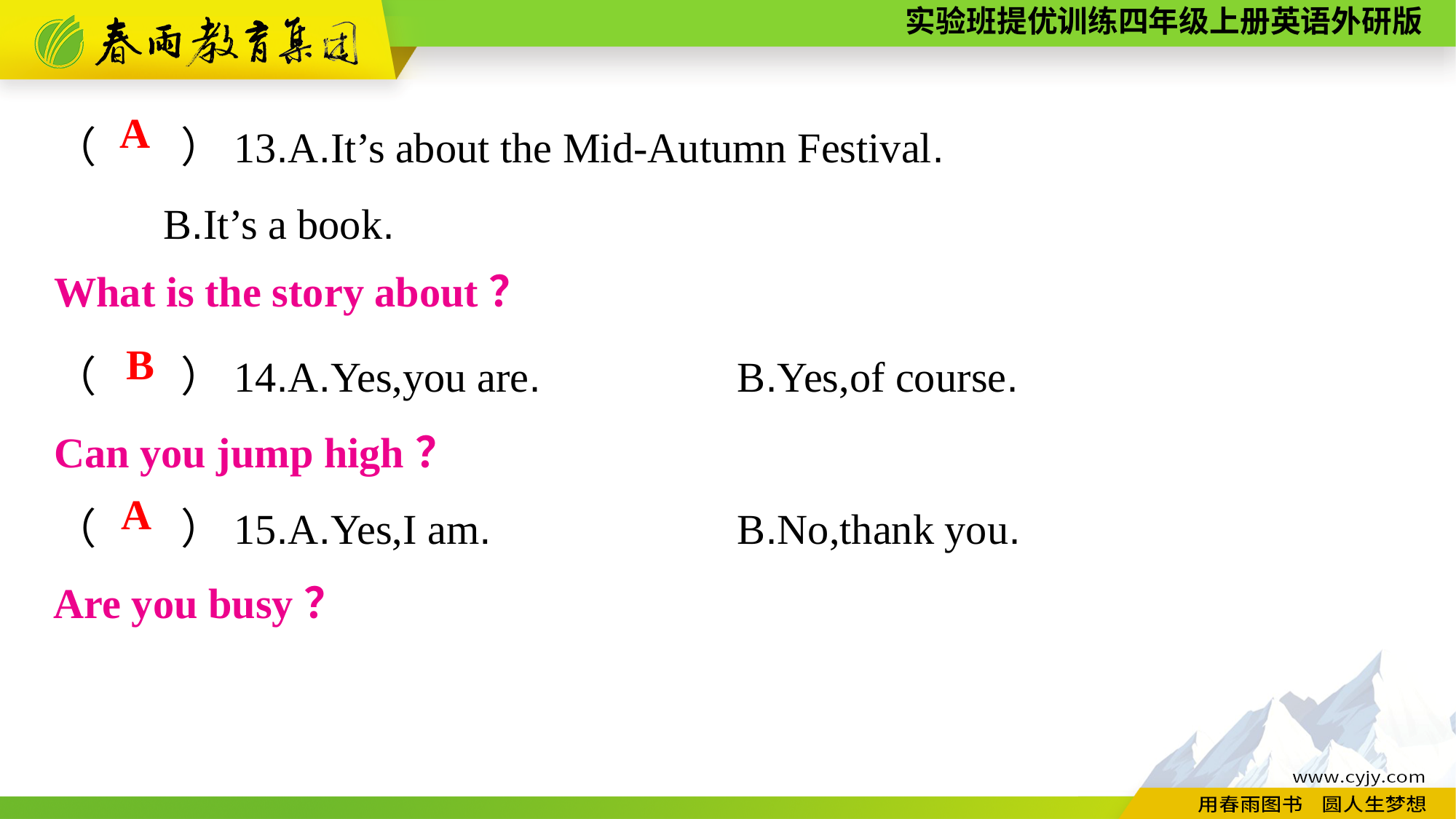

（　　）13.A.It’s about the Mid-Autumn Festival.
	B.It’s a book.

（　　）14.A.Yes,you are.	　　　B.Yes,of course.

（　　）15.A.Yes,I am.	　　　B.No,thank you.
A
What is the story about？
B
Can you jump high？
A
Are you busy？